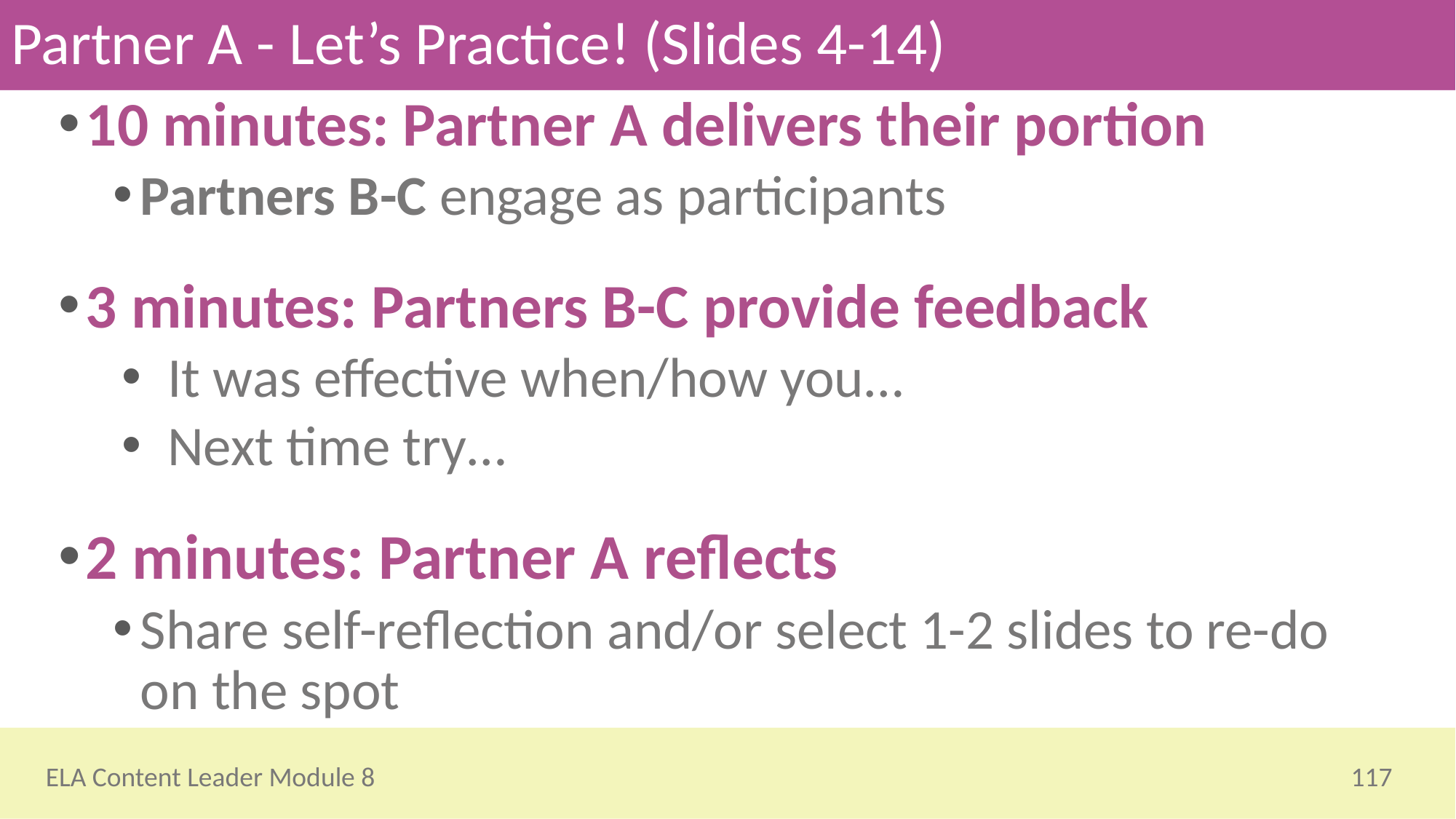

# Partner A - Let’s Practice! (Slides 4-14)
10 minutes: Partner A delivers their portion
Partners B-C engage as participants

3 minutes: Partners B-C provide feedback
It was effective when/how you…
Next time try…

2 minutes: Partner A reflects
Share self-reflection and/or select 1-2 slides to re-do on the spot
117